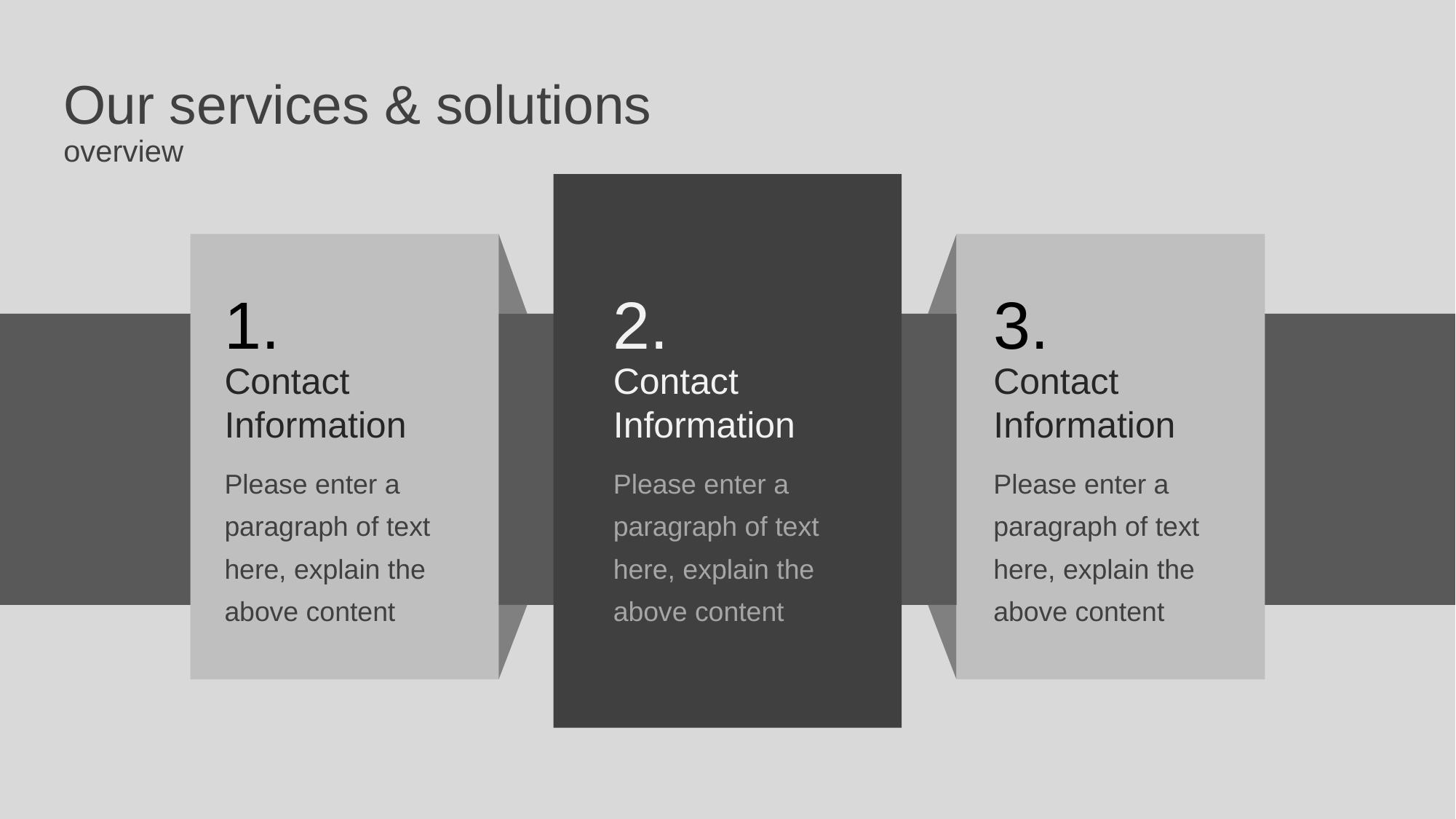

Our services & solutions
overview

1.
2.
3.

Contact Information
Contact Information
Contact Information
Please enter a paragraph of text here, explain the above content
Please enter a paragraph of text here, explain the above content
Please enter a paragraph of text here, explain the above content